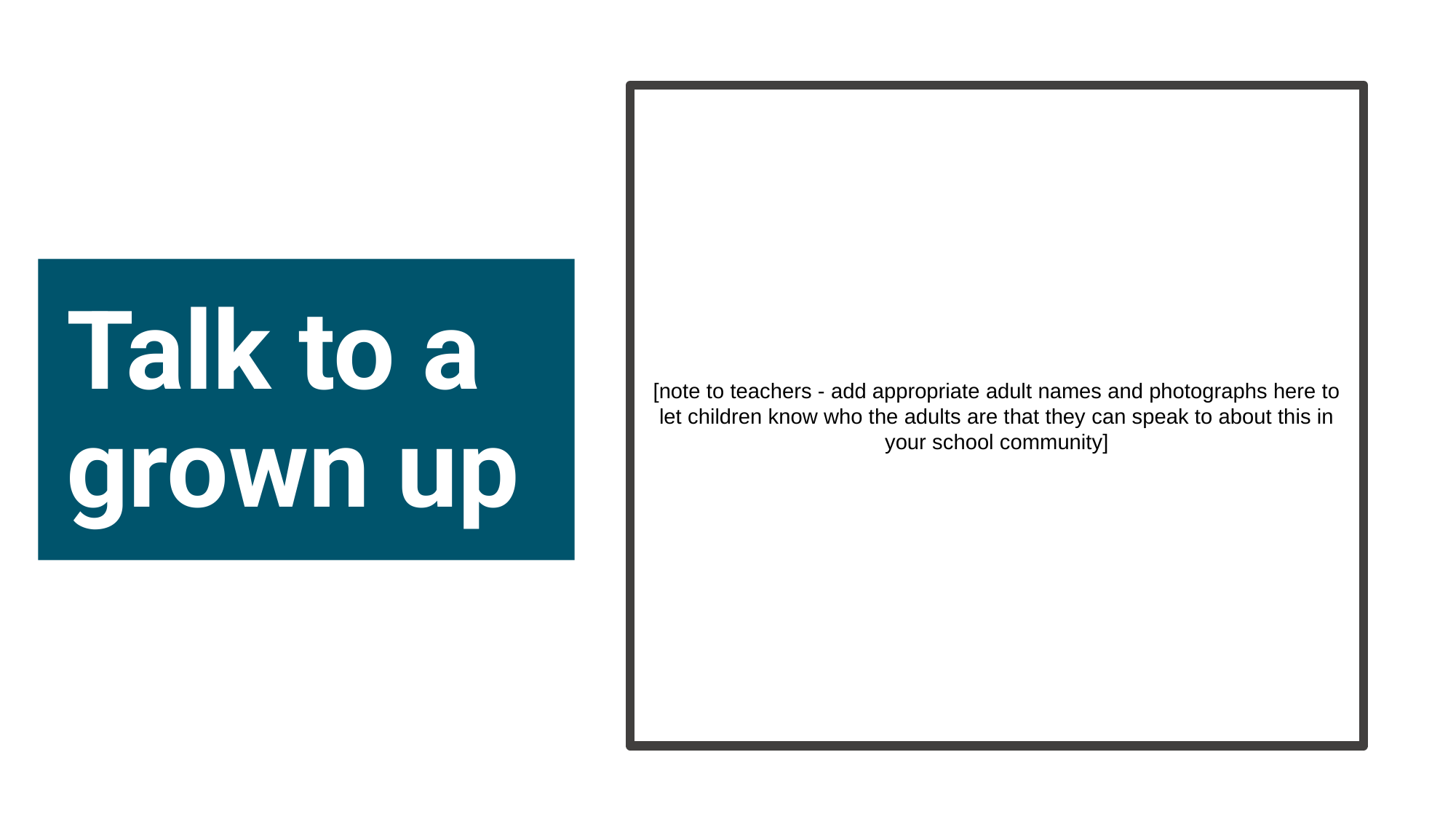

[note to teachers - add appropriate adult names and photographs here to let children know who the adults are that they can speak to about this in your school community]
# Talk to a grown up